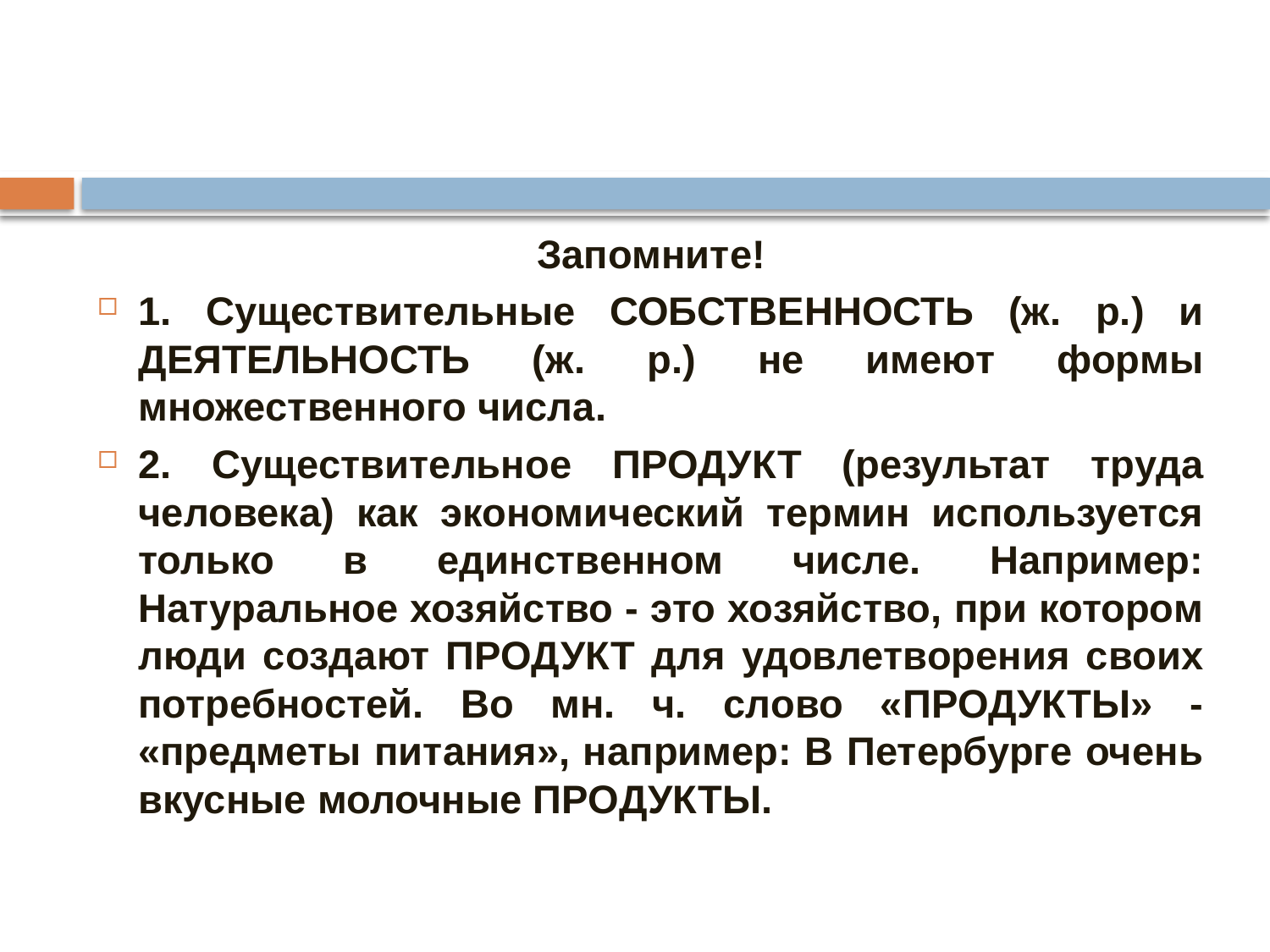

Запомните!
1. Существительные СОБСТВЕННОСТЬ (ж. р.) и ДЕЯТЕЛЬНОСТЬ (ж. р.) не имеют формы множественного числа.
2. Существительное ПРОДУКТ (результат труда человека) как экономический термин используется только в единственном числе. Например: Натуральное хозяйство - это хозяйство, при котором люди создают ПРОДУКТ для удовлетворения своих потребностей. Во мн. ч. слово «ПРОДУКТЫ» - «предметы питания», например: В Петербурге очень вкусные молочные ПРОДУКТЫ.